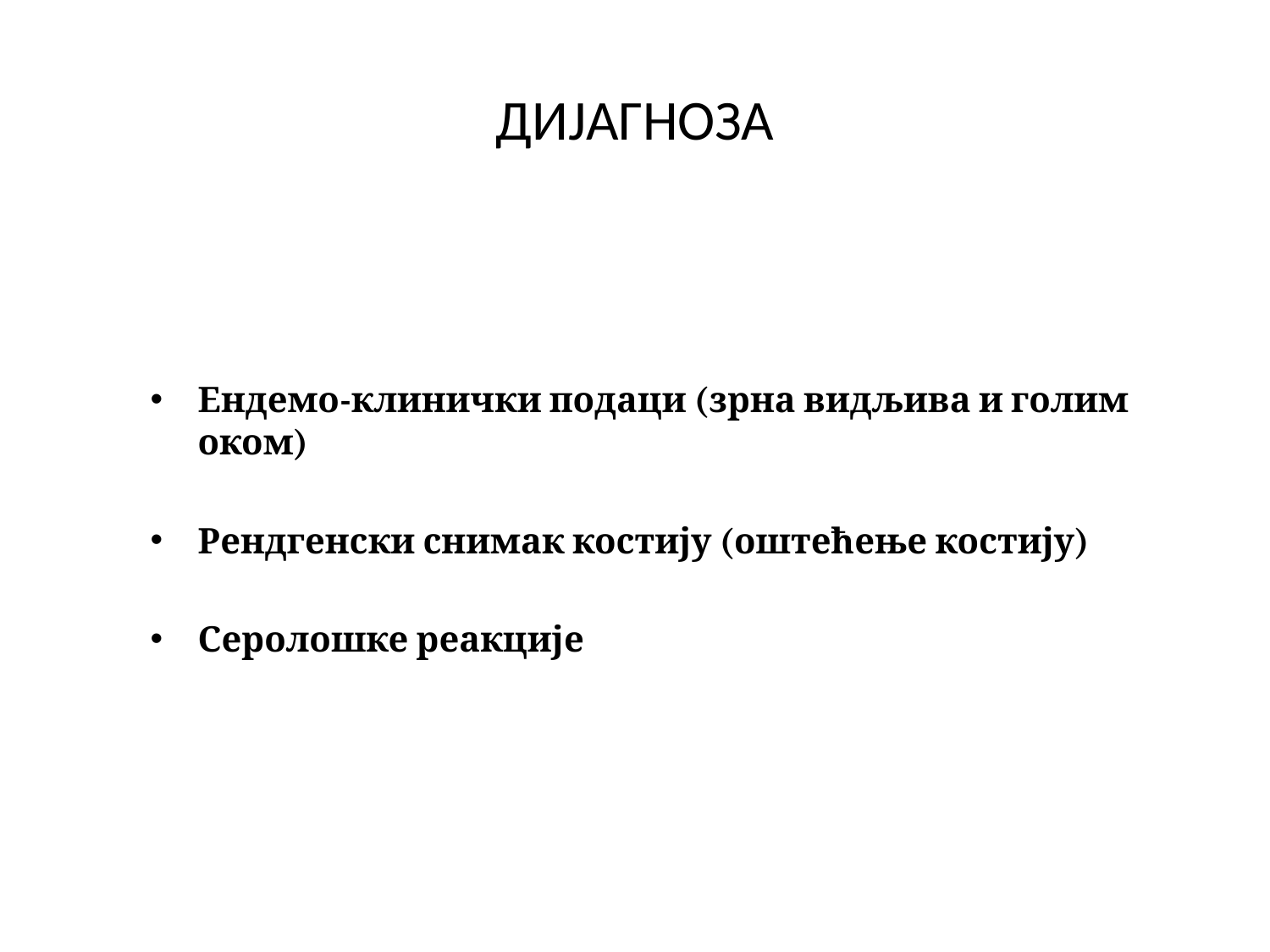

# ДИЈАГНОЗА

Ендемо-клинички подаци (зрна видљива и голим оком)

Рендгенски снимак костију (оштећење костију)

Серолошке реакције